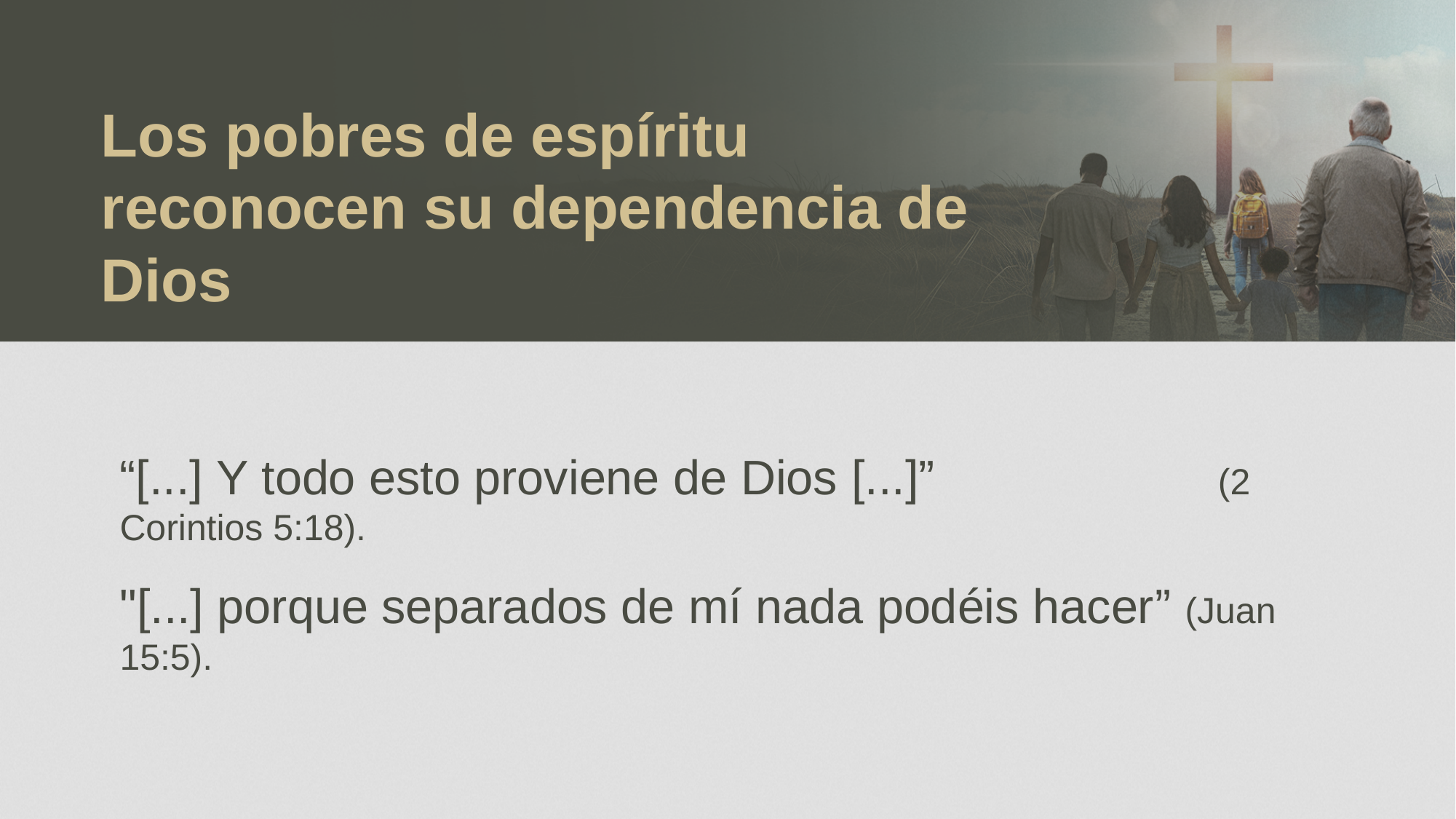

Los pobres de espíritu reconocen su dependencia de Dios
“[...] Y todo esto proviene de Dios [...]”                     (2 Corintios 5:18).
"[...] porque separados de mí nada podéis hacer” (Juan 15:5).